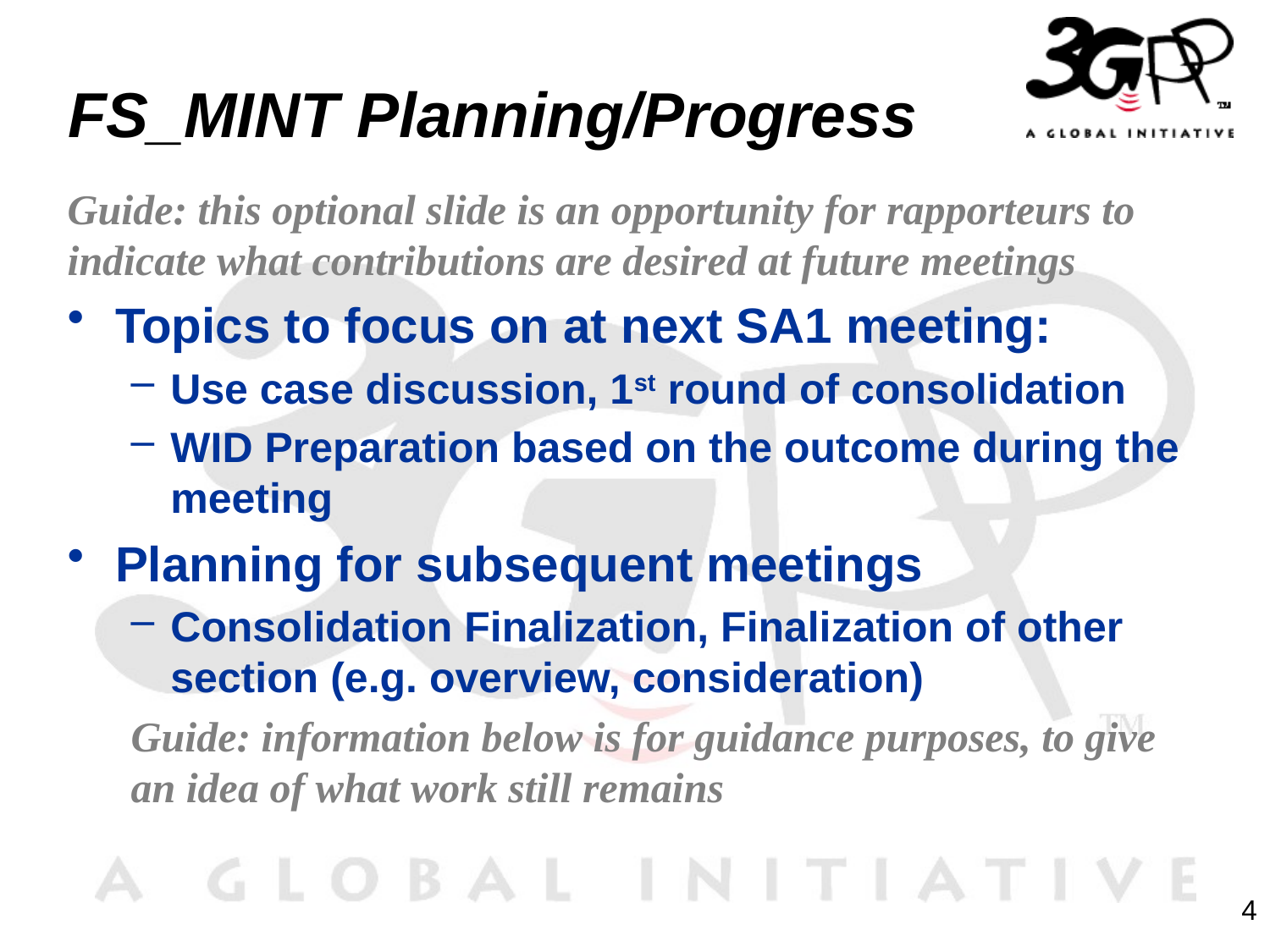

# FS_MINT Planning/Progress
Guide: this optional slide is an opportunity for rapporteurs to indicate what contributions are desired at future meetings
Topics to focus on at next SA1 meeting:
Use case discussion, 1st round of consolidation
WID Preparation based on the outcome during the meeting
Planning for subsequent meetings
Consolidation Finalization, Finalization of other section (e.g. overview, consideration)
Guide: information below is for guidance purposes, to give an idea of what work still remains

4